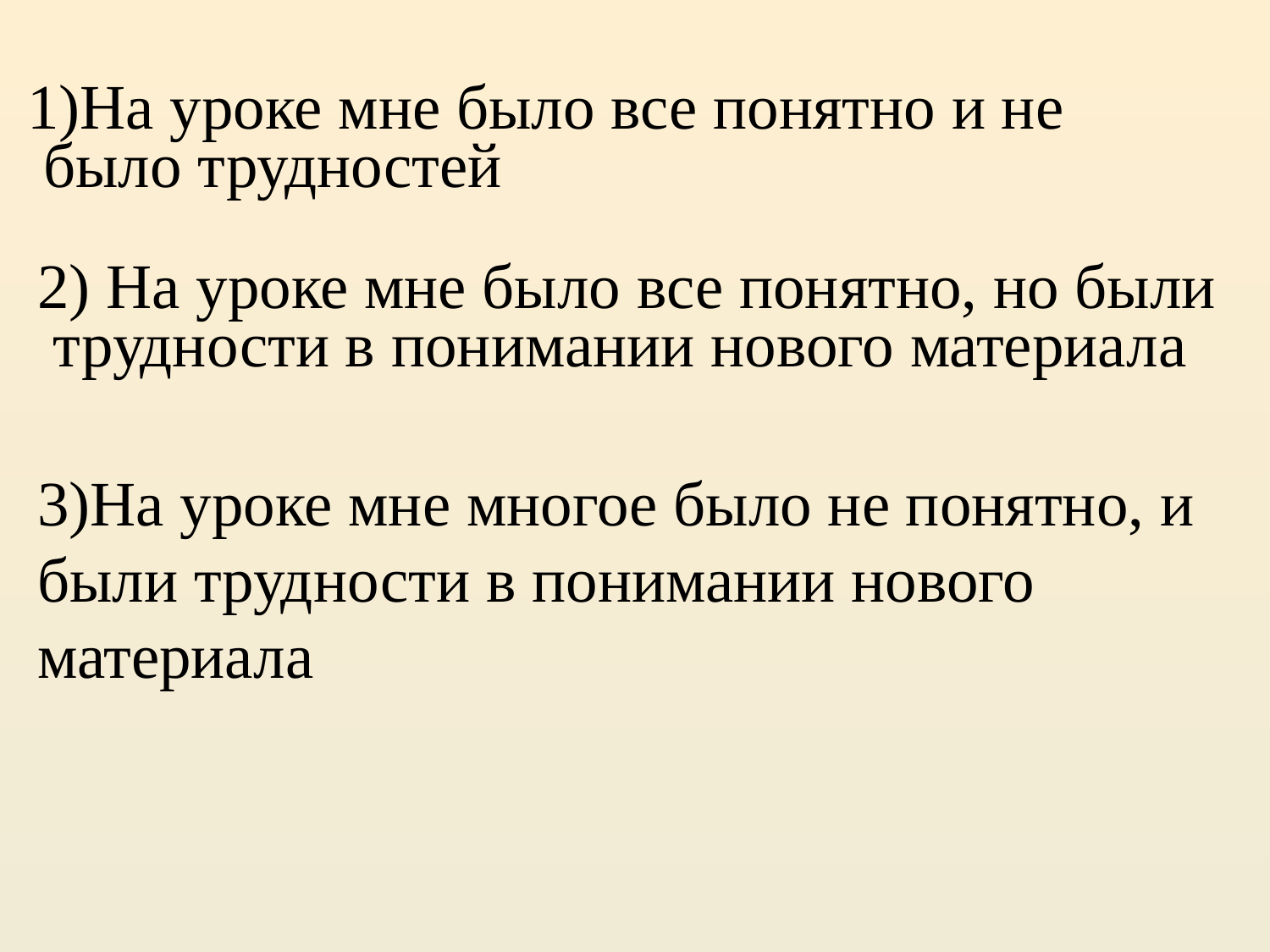

1)На уроке мне было все понятно и не

 было трудностей

2) На уроке мне было все понятно, но были

 трудности в понимании нового материала
3)На уроке мне многое было не понятно, и были трудности в понимании нового материала